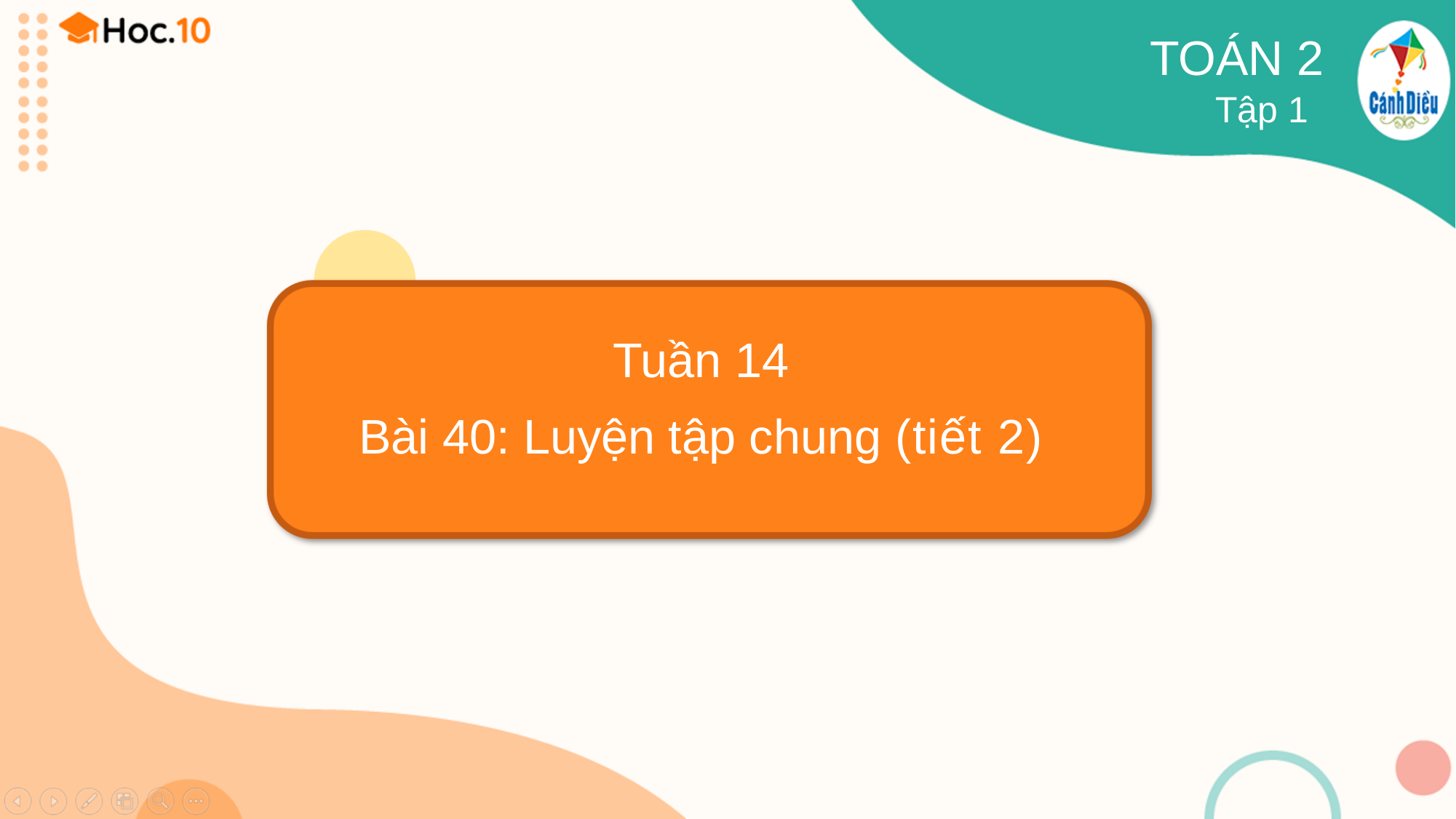

TOÁN 2
Tập 1
Tuần 14
Bài 40: Luyện tập chung (tiết 2)